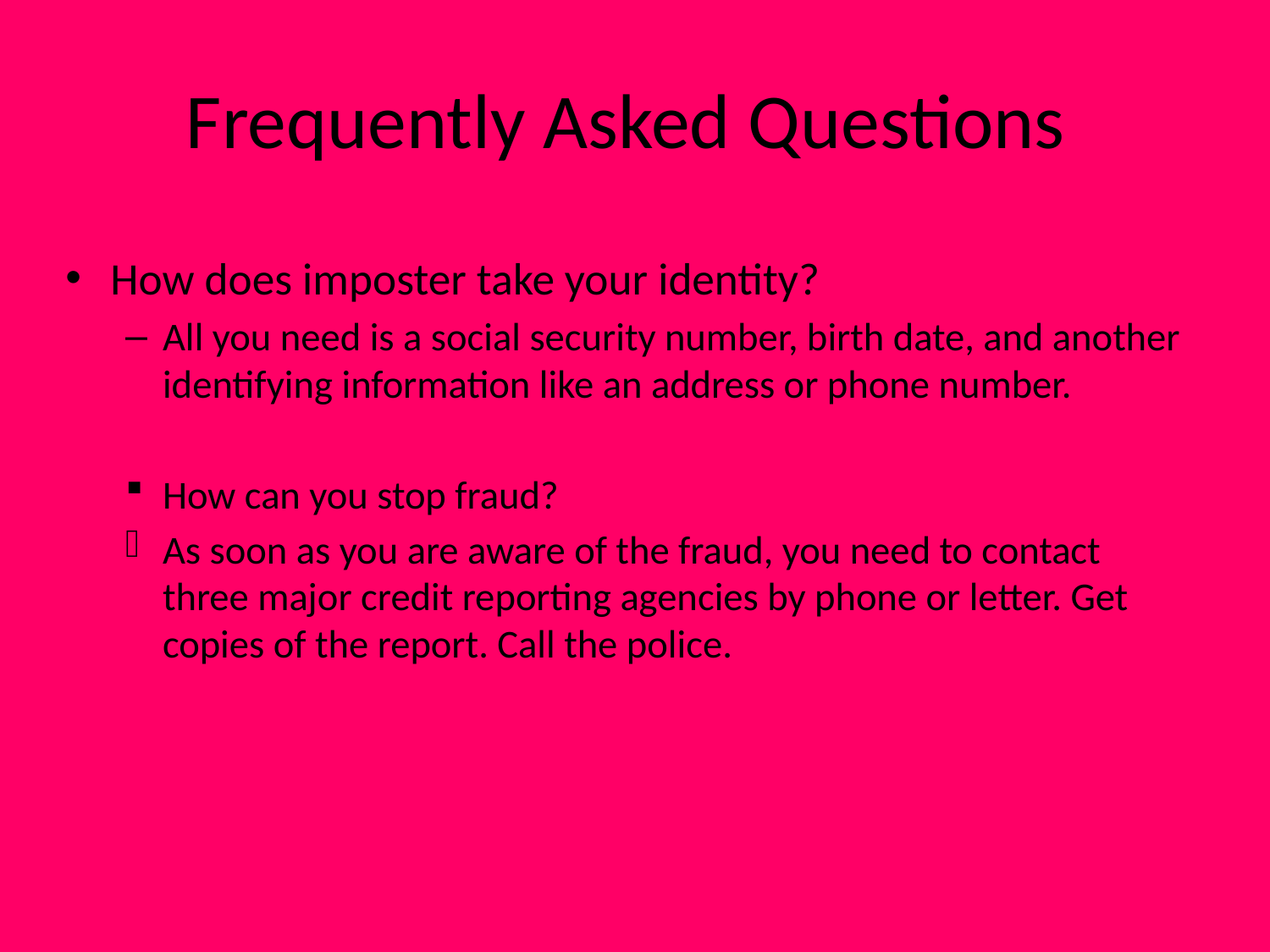

# Frequently Asked Questions
How does imposter take your identity?
All you need is a social security number, birth date, and another identifying information like an address or phone number.

How can you stop fraud?
As soon as you are aware of the fraud, you need to contact three major credit reporting agencies by phone or letter. Get copies of the report. Call the police.